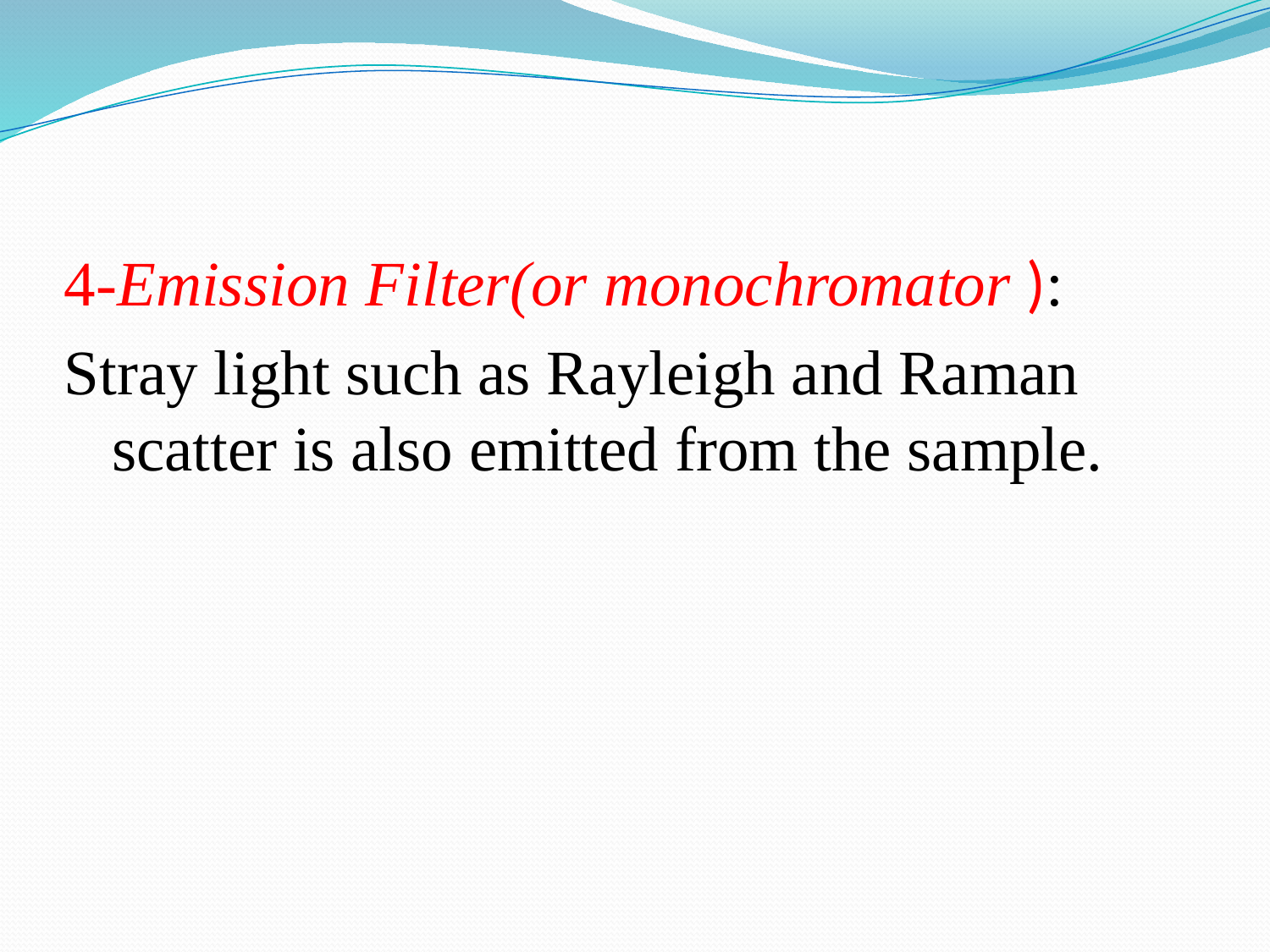

4-Emission Filter(or monochromator ):
Stray light such as Rayleigh and Raman scatter is also emitted from the sample.